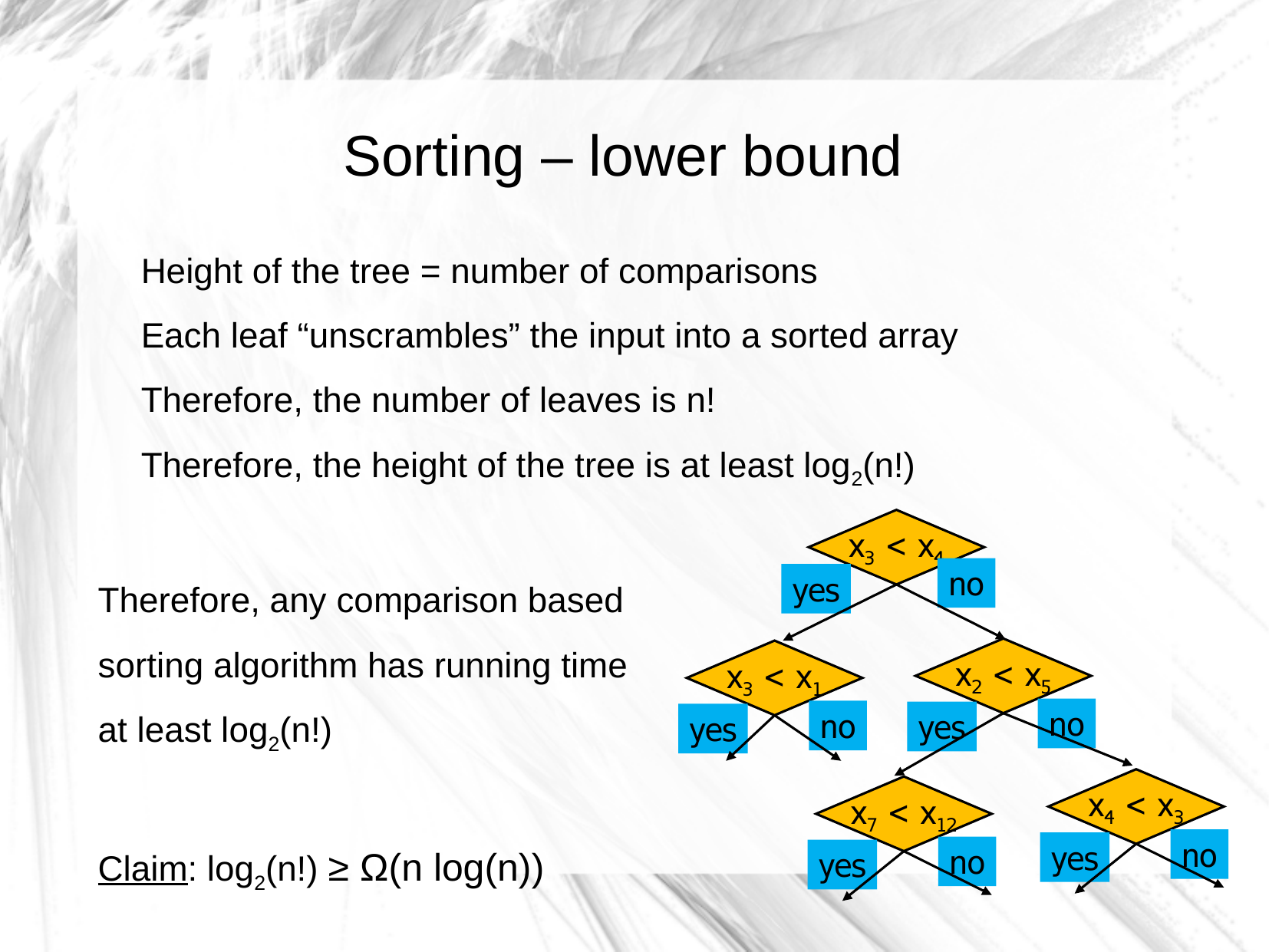

# Sorting – lower bound
Height of the tree = number of comparisons
Each leaf “unscrambles” the input into a sorted array
Therefore, the number of leaves is n!
Therefore, the height of the tree is at least log2(n!)

Therefore, any comparison based
sorting algorithm has running time
at least log2(n!)

Claim: log2(n!) ≥ Ω(n log(n))

x3 < x4
no
yes
x2 < x5
no
yes
x3 < x1
no
yes
x4 < x3
no
yes
x7 < x12
no
yes